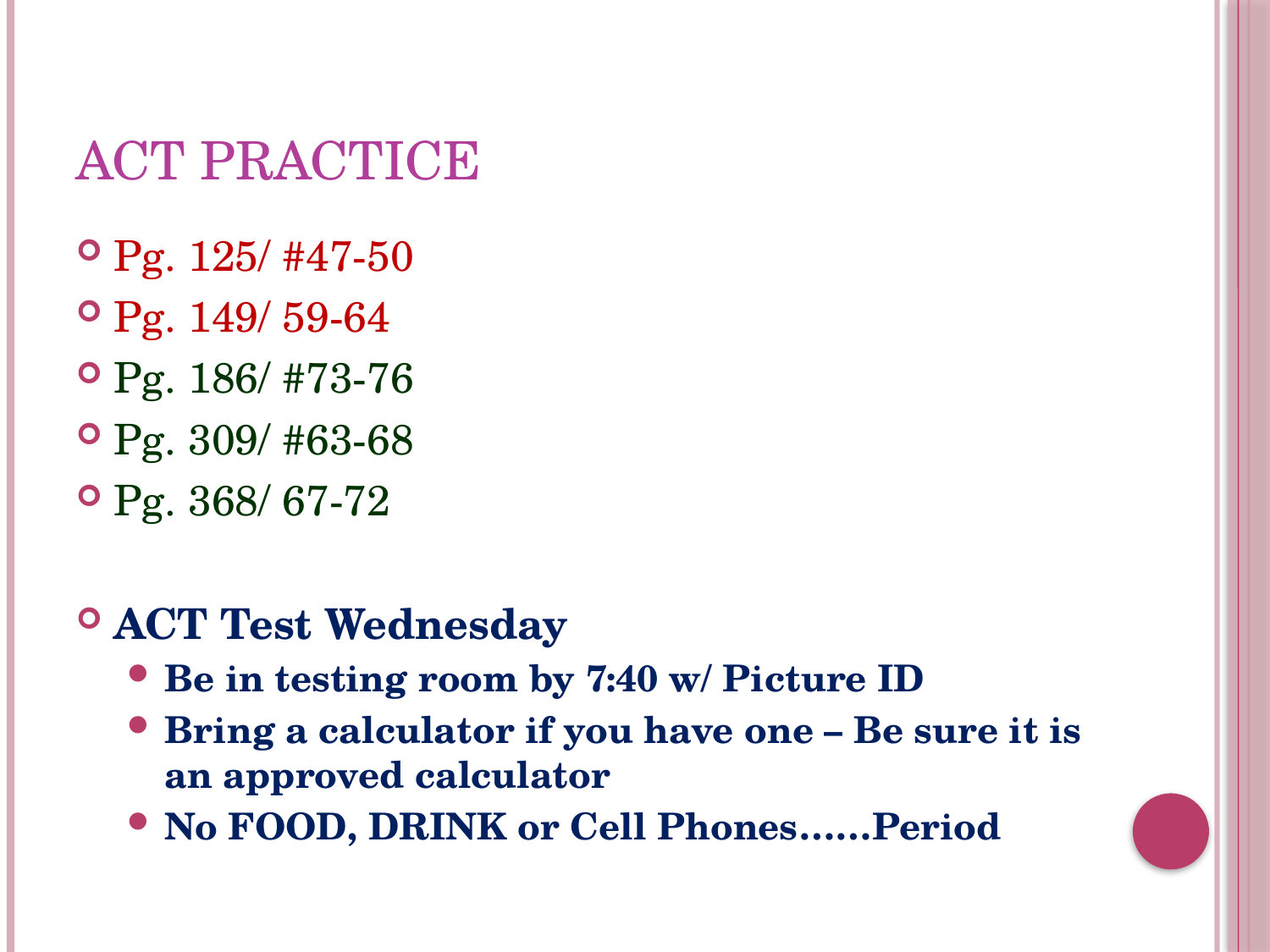

# ACT Practice
Pg. 125/ #47-50
Pg. 149/ 59-64
Pg. 186/ #73-76
Pg. 309/ #63-68
Pg. 368/ 67-72

ACT Test Wednesday
Be in testing room by 7:40 w/ Picture ID
Bring a calculator if you have one – Be sure it is an approved calculator
No FOOD, DRINK or Cell Phones……Period